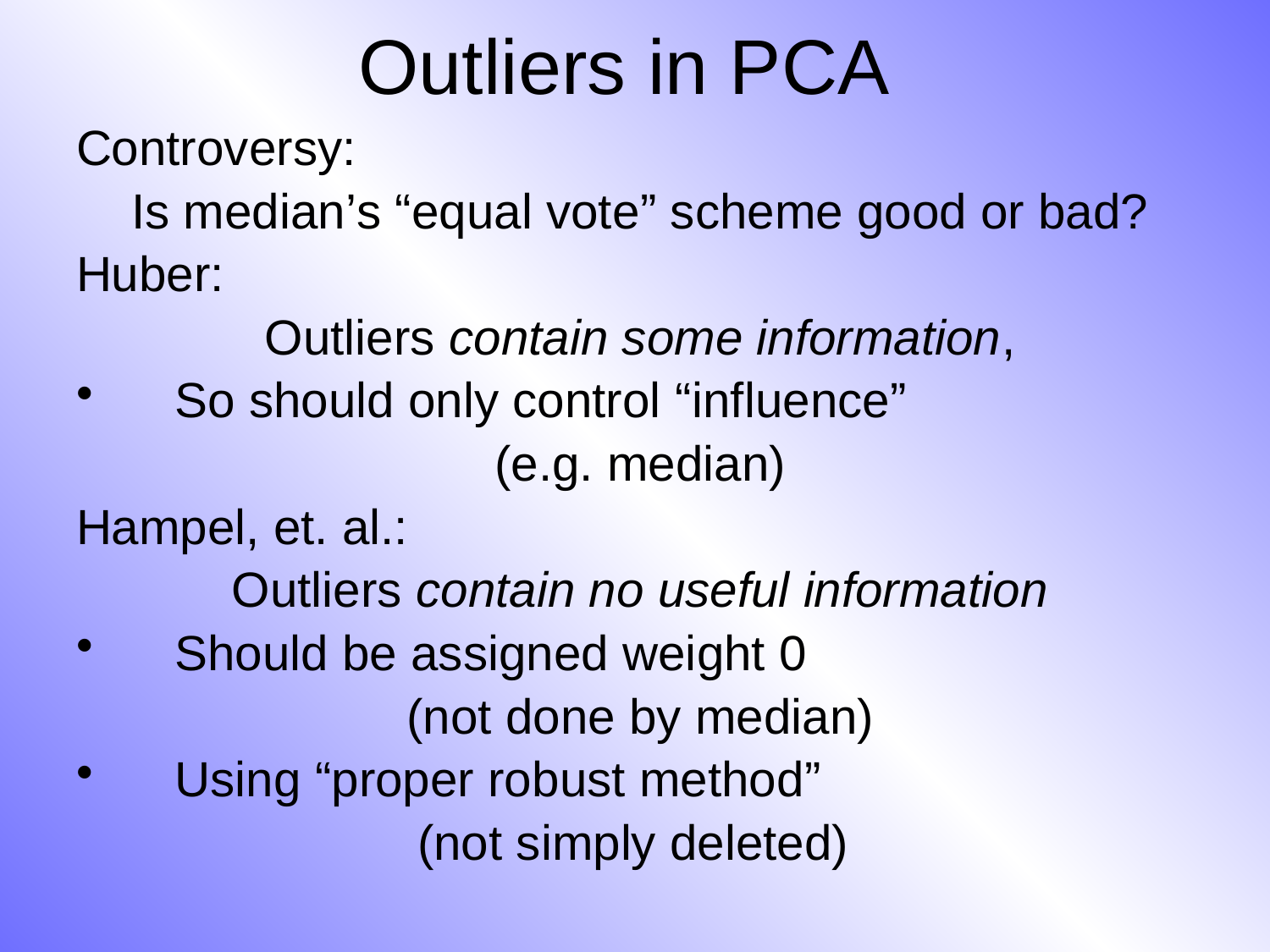

# Outliers in PCA
Controversy:
Is median’s “equal vote” scheme good or bad?
Huber:
Outliers contain some information,
So should only control “influence”
(e.g. median)
Hampel, et. al.:
Outliers contain no useful information
Should be assigned weight 0
(not done by median)
Using “proper robust method”
(not simply deleted)